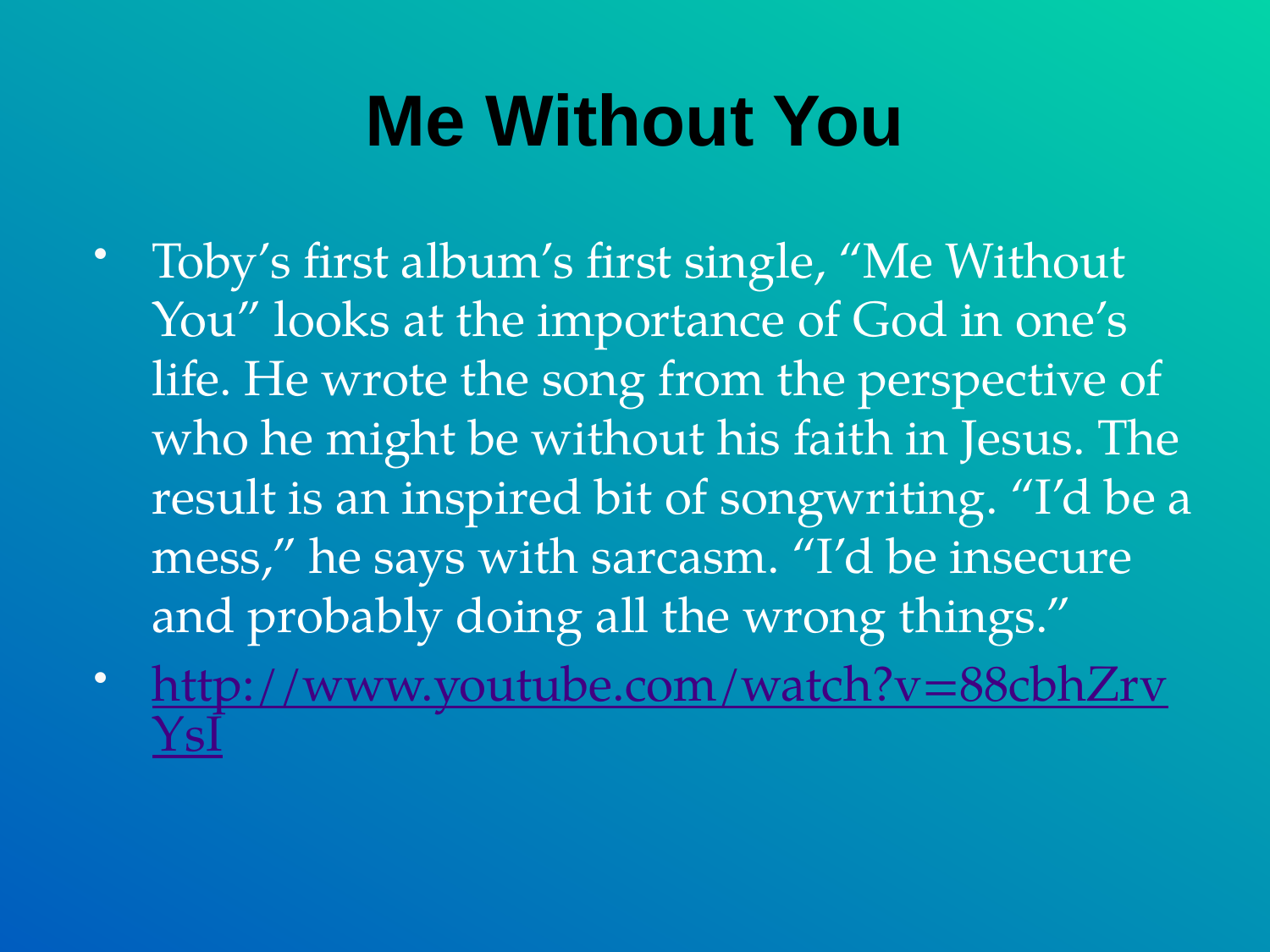

# Me Without You
Toby’s first album’s first single, “Me Without You” looks at the importance of God in one’s life. He wrote the song from the perspective of who he might be without his faith in Jesus. The result is an inspired bit of songwriting. “I’d be a mess,” he says with sarcasm. “I’d be insecure and probably doing all the wrong things.”
http://www.youtube.com/watch?v=88cbhZrvYsI